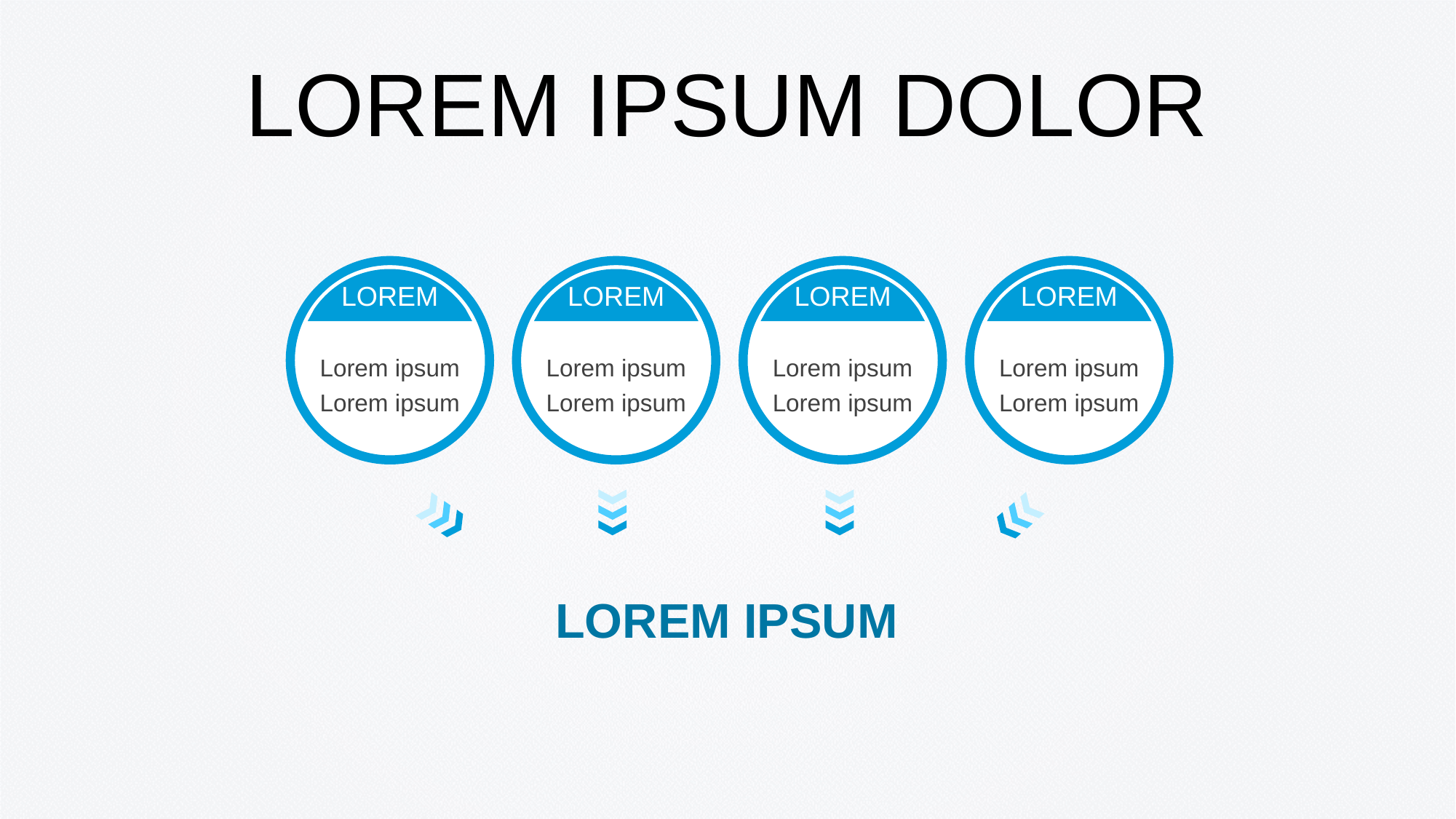

# LOREM IPSUM DOLOR
Lorem ipsum
Lorem ipsum
Lorem ipsum
Lorem ipsum
Lorem ipsum
Lorem ipsum
Lorem ipsum
Lorem ipsum
LOREM
LOREM
LOREM
LOREM

LOREM IPSUM